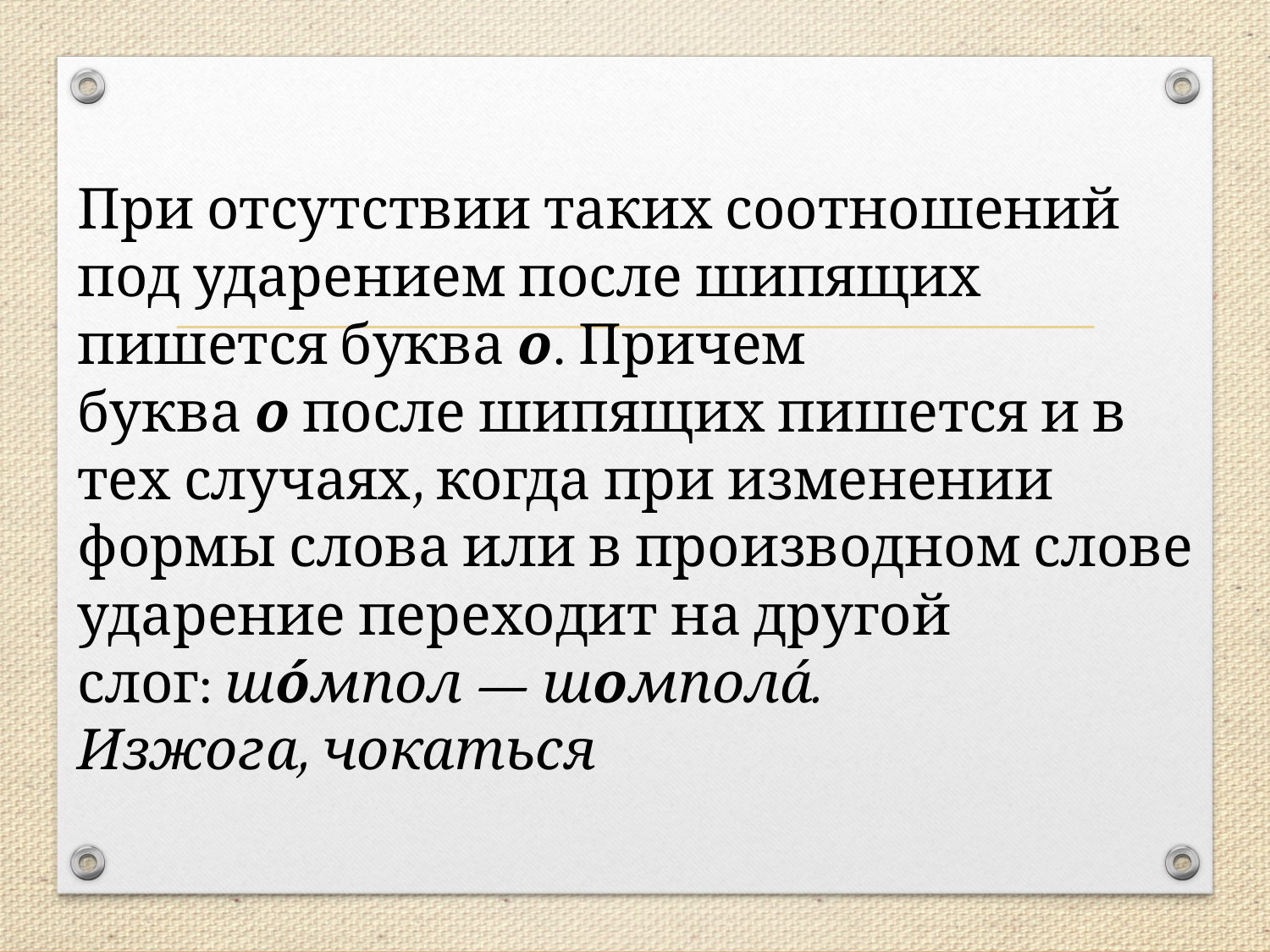

При отсутствии таких соотношений под ударением после шипящих пишется буква о. Причем буква о после шипящих пишется и в тех случаях, когда при изменении формы слова или в производном слове ударение переходит на другой слог: шо́мпол — шомпола́.
Изжога, чокаться